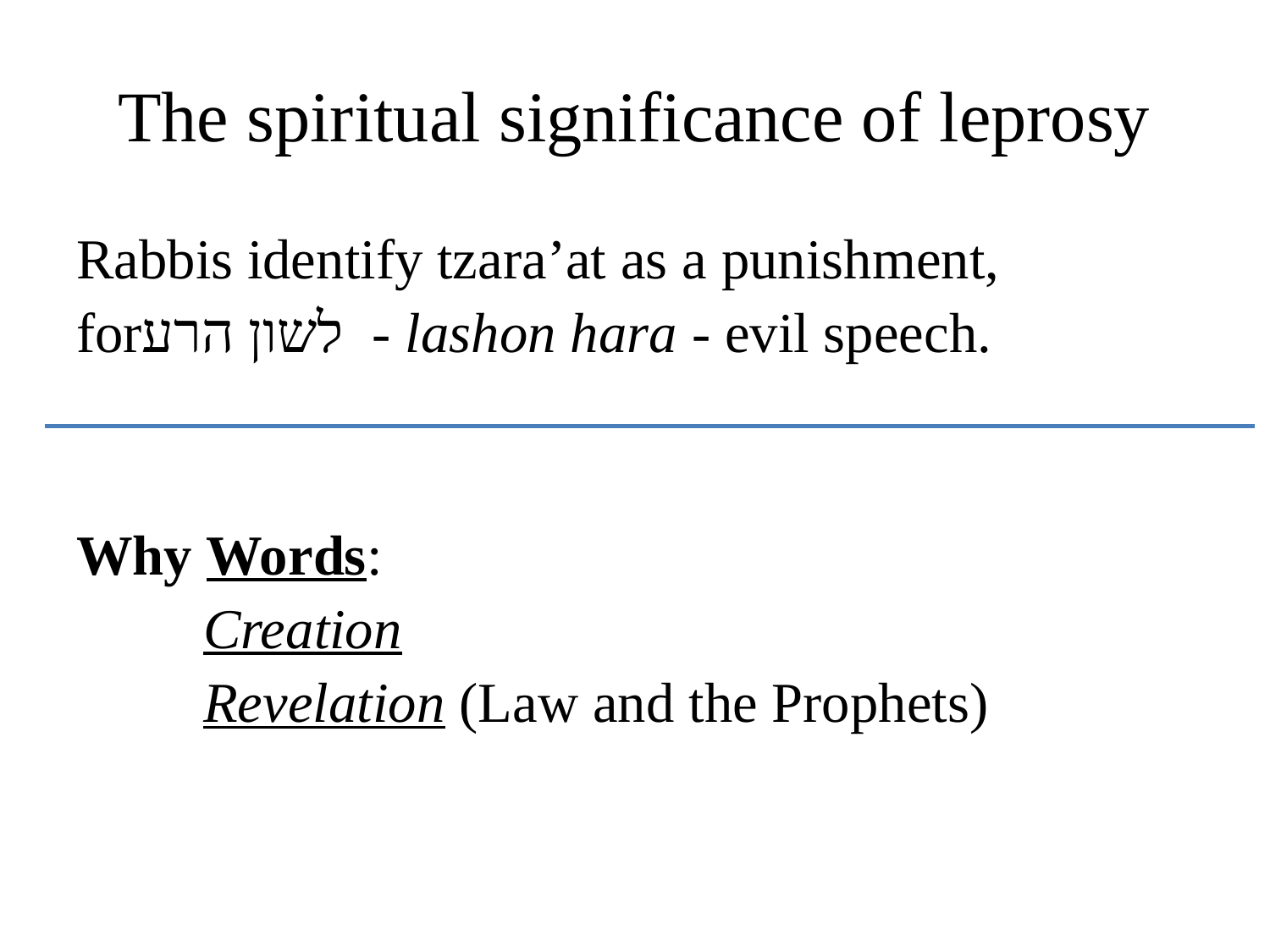

# The spiritual significance of leprosy
Rabbis identify tzara’at as a punishment,
forלשון הרע  - lashon hara - evil speech.

Why Words:
	Creation
	Revelation (Law and the Prophets)